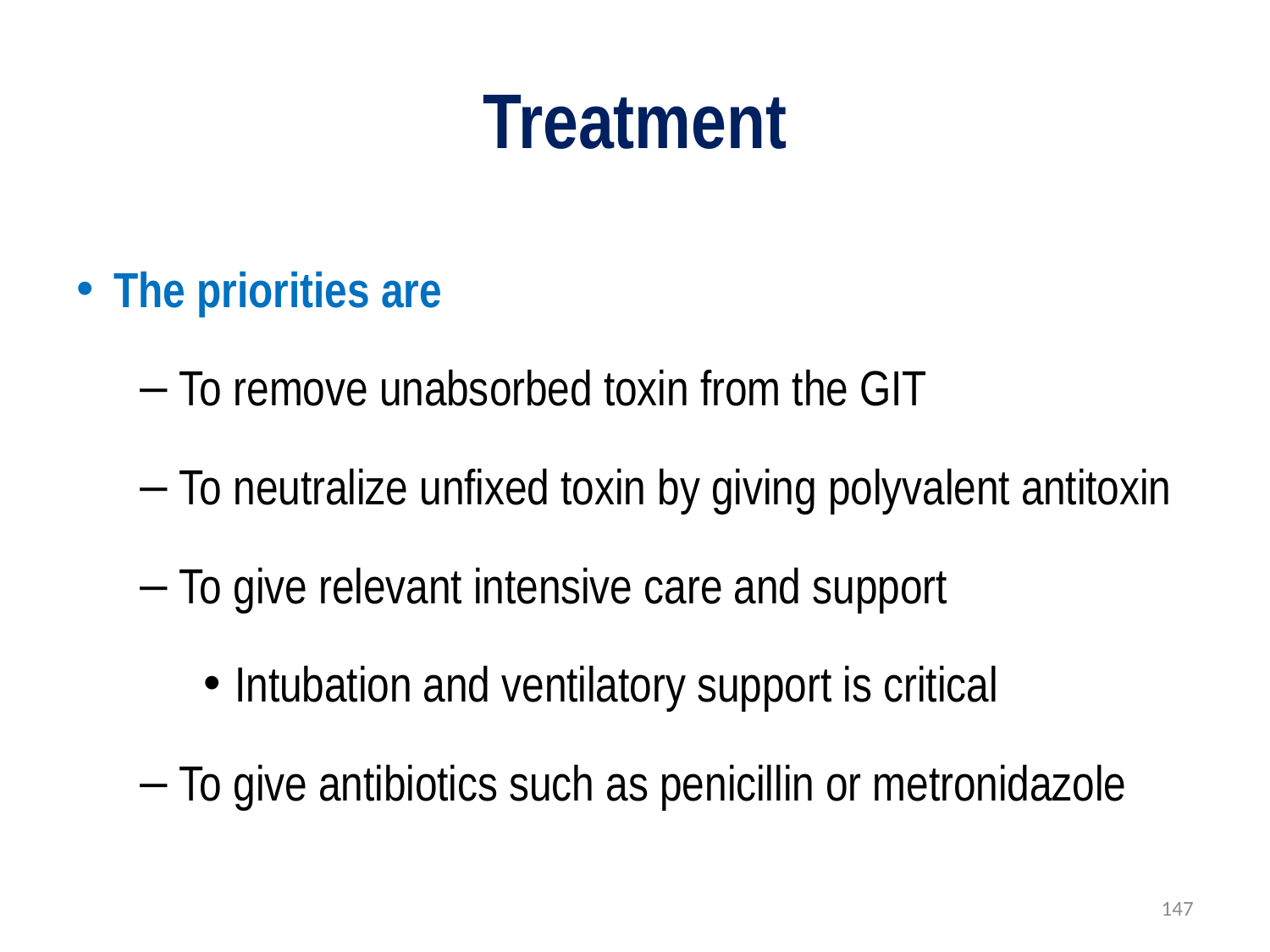

# Treatment
The priorities are
To remove unabsorbed toxin from the GIT
To neutralize unfixed toxin by giving polyvalent antitoxin
To give relevant intensive care and support
Intubation and ventilatory support is critical
To give antibiotics such as penicillin or metronidazole

147